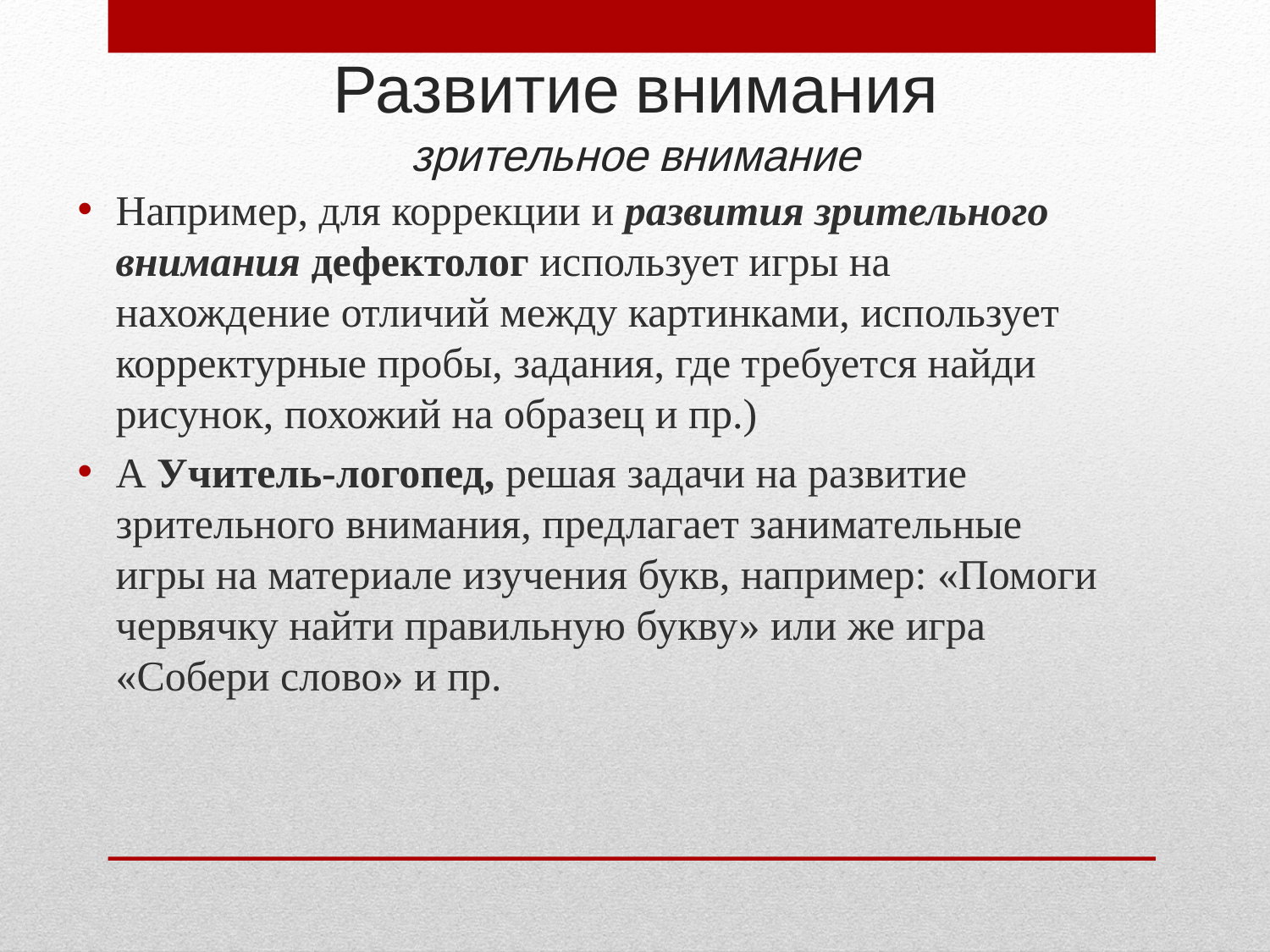

# Развитие внимания зрительное внимание
Например, для коррекции и развития зрительного внимания дефектолог использует игры на нахождение отличий между картинками, использует корректурные пробы, задания, где требуется найди рисунок, похожий на образец и пр.)
А Учитель-логопед, решая задачи на развитие зрительного внимания, предлагает занимательные игры на материале изучения букв, например: «Помоги червячку найти правильную букву» или же игра «Собери слово» и пр.